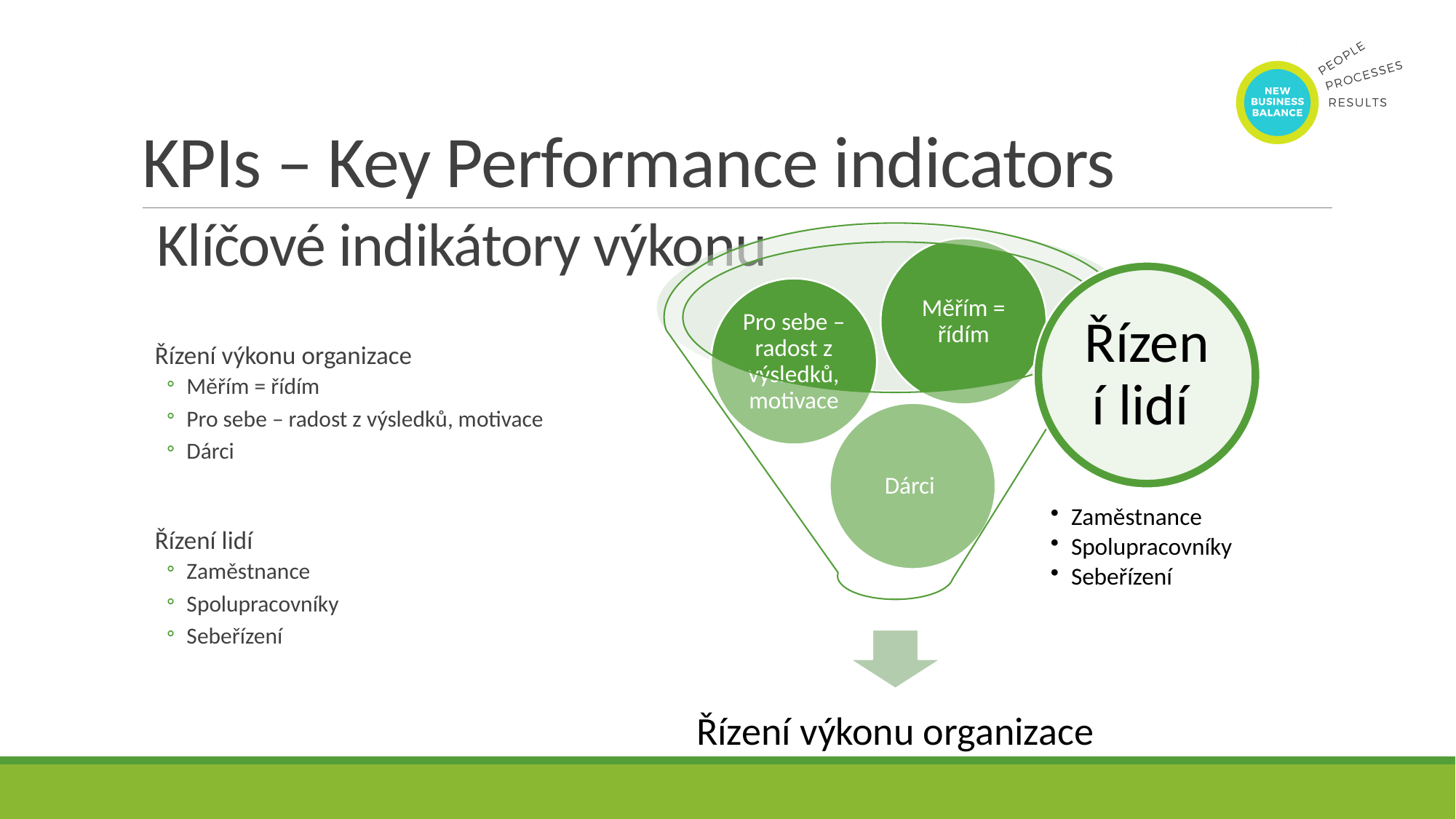

# KPIs – Key Performance indicators
Klíčové indikátory výkonu

Řízení výkonu organizace
Měřím = řídím
Pro sebe – radost z výsledků, motivace
Dárci

Řízení lidí
Zaměstnance
Spolupracovníky
Sebeřízení

Řízení výkonu organizace
Dárci
Pro sebe – radost z výsledků, motivace
Měřím = řídím
Řízení lidí
Zaměstnance
Spolupracovníky
Sebeřízení